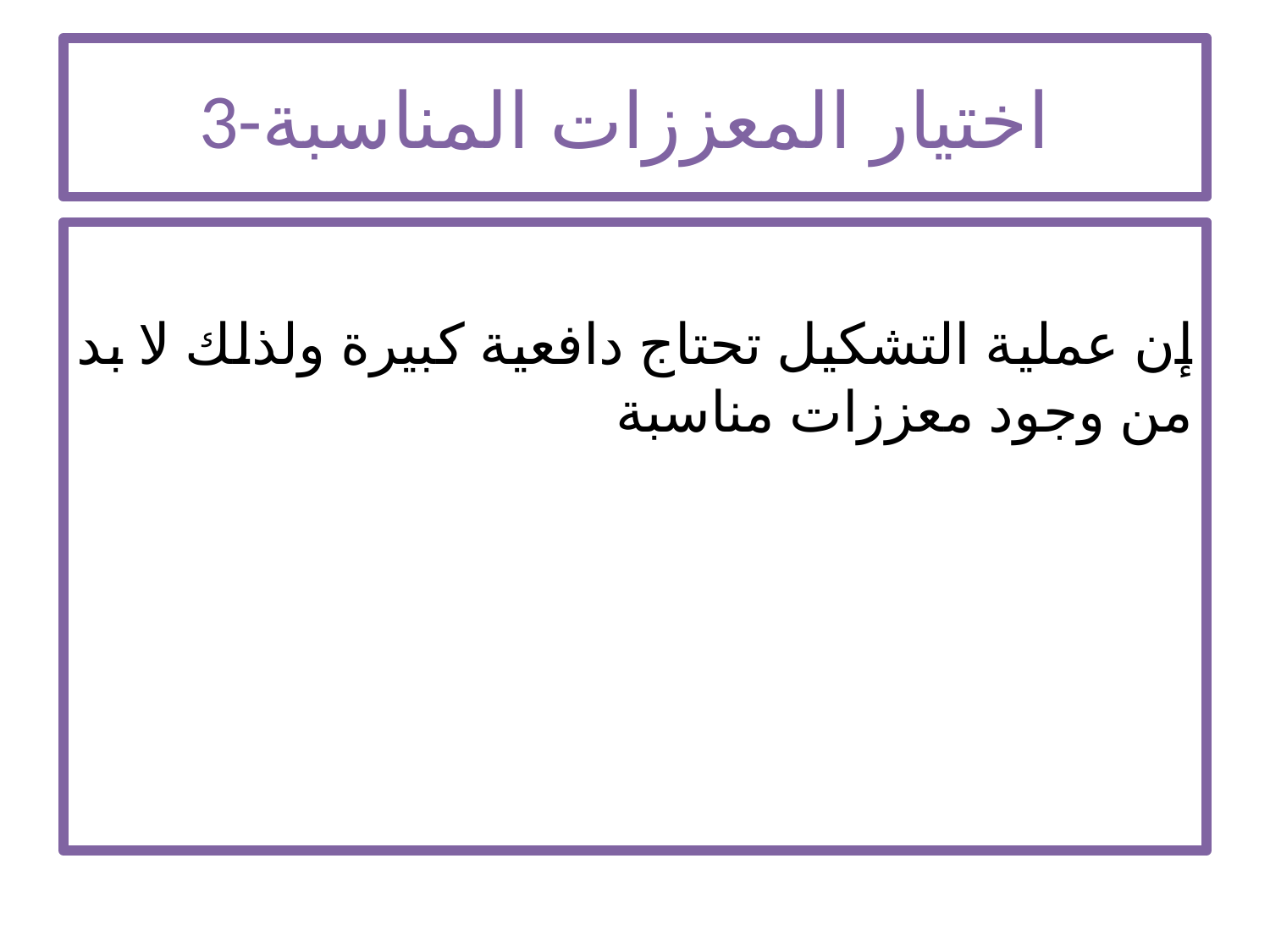

# 3-اختيار المعززات المناسبة

إن عملية التشكيل تحتاج دافعية كبيرة ولذلك لا بد من وجود معززات مناسبة